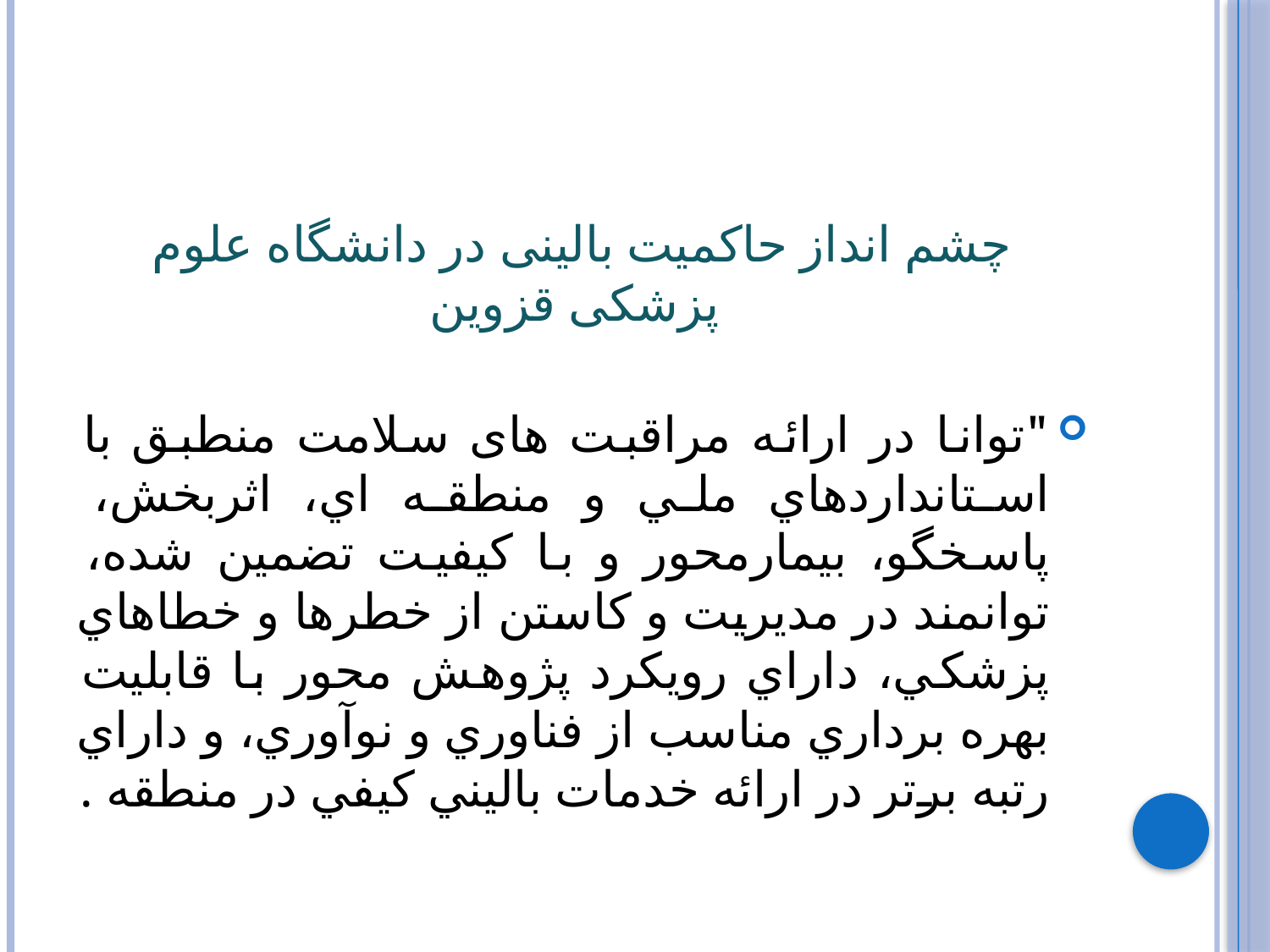

چشم انداز حاکمیت بالینی در دانشگاه علوم پزشکی قزوین

"توانا در ارائه مراقبت های سلامت منطبق با استانداردهاي ملي و منطقه اي، اثربخش، پاسخگو، بیمارمحور و با کیفیت تضمین شده، توانمند در مديريت و كاستن از خطرها و خطاهاي پزشكي، داراي رويكرد پژوهش محور با قابليت بهره برداري مناسب از فناوري و نوآوري، و داراي رتبه برتر در ارائه خدمات باليني كيفي در منطقه .